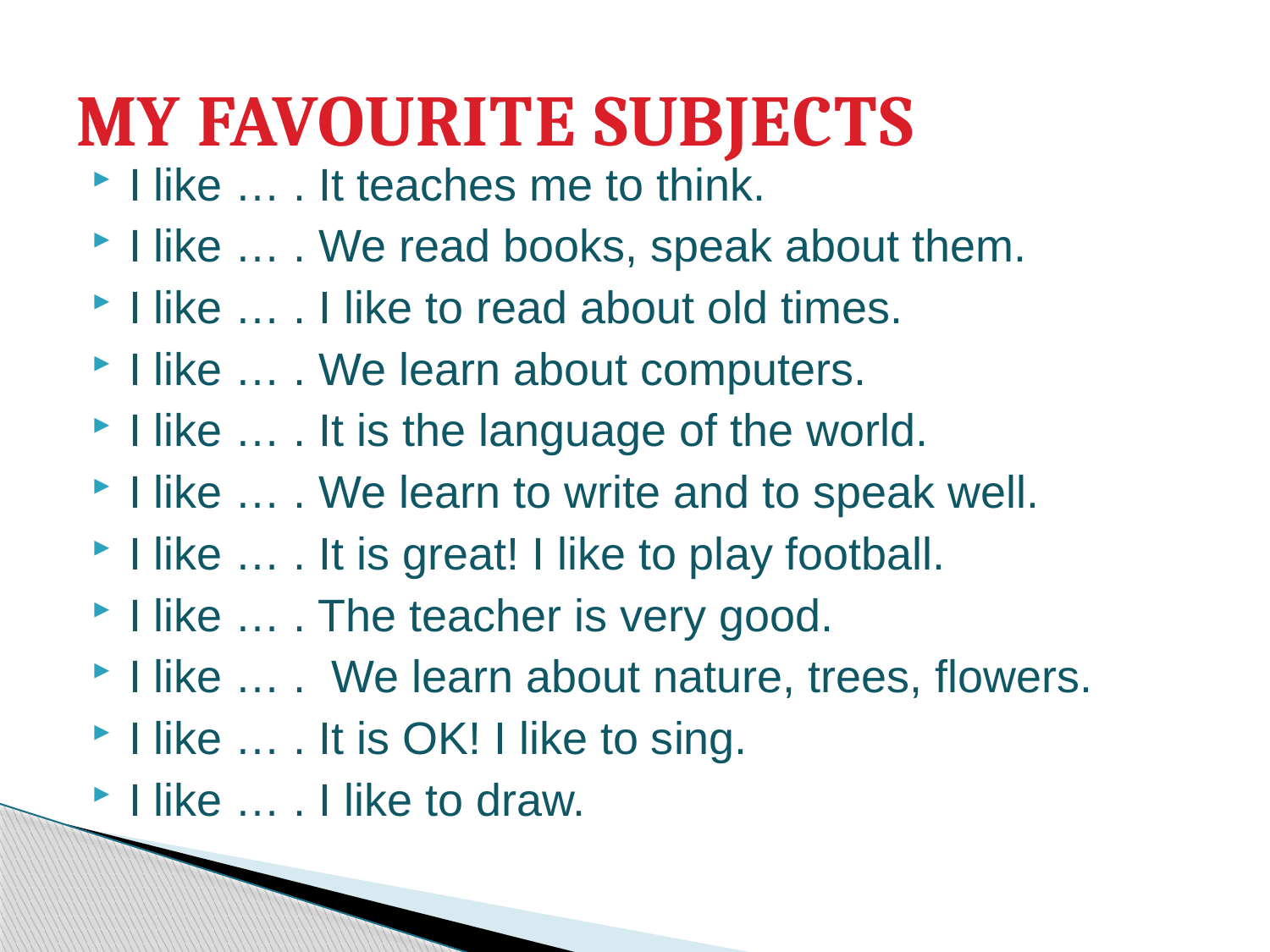

# MY FAVOURITE SUBJECTS
I like … . It teaches me to think.
I like … . We read books, speak about them.
I like … . I like to read about old times.
I like … . We learn about computers.
I like … . It is the language of the world.
I like … . We learn to write and to speak well.
I like … . It is great! I like to play football.
I like … . The teacher is very good.
I like … .  We learn about nature, trees, flowers.
I like … . It is OK! I like to sing.
I like … . I like to draw.